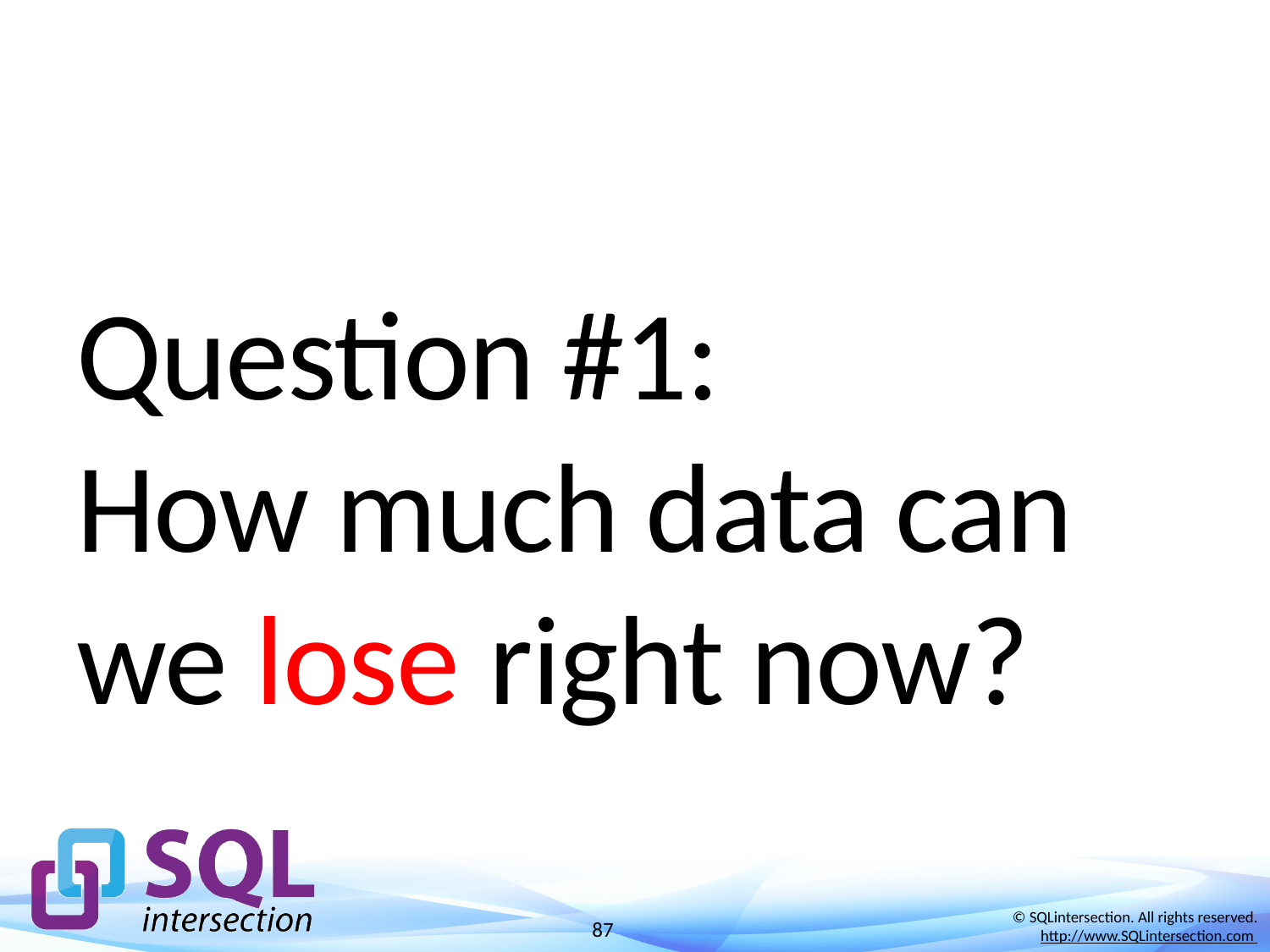

# Question #1: How much data can we lose right now?